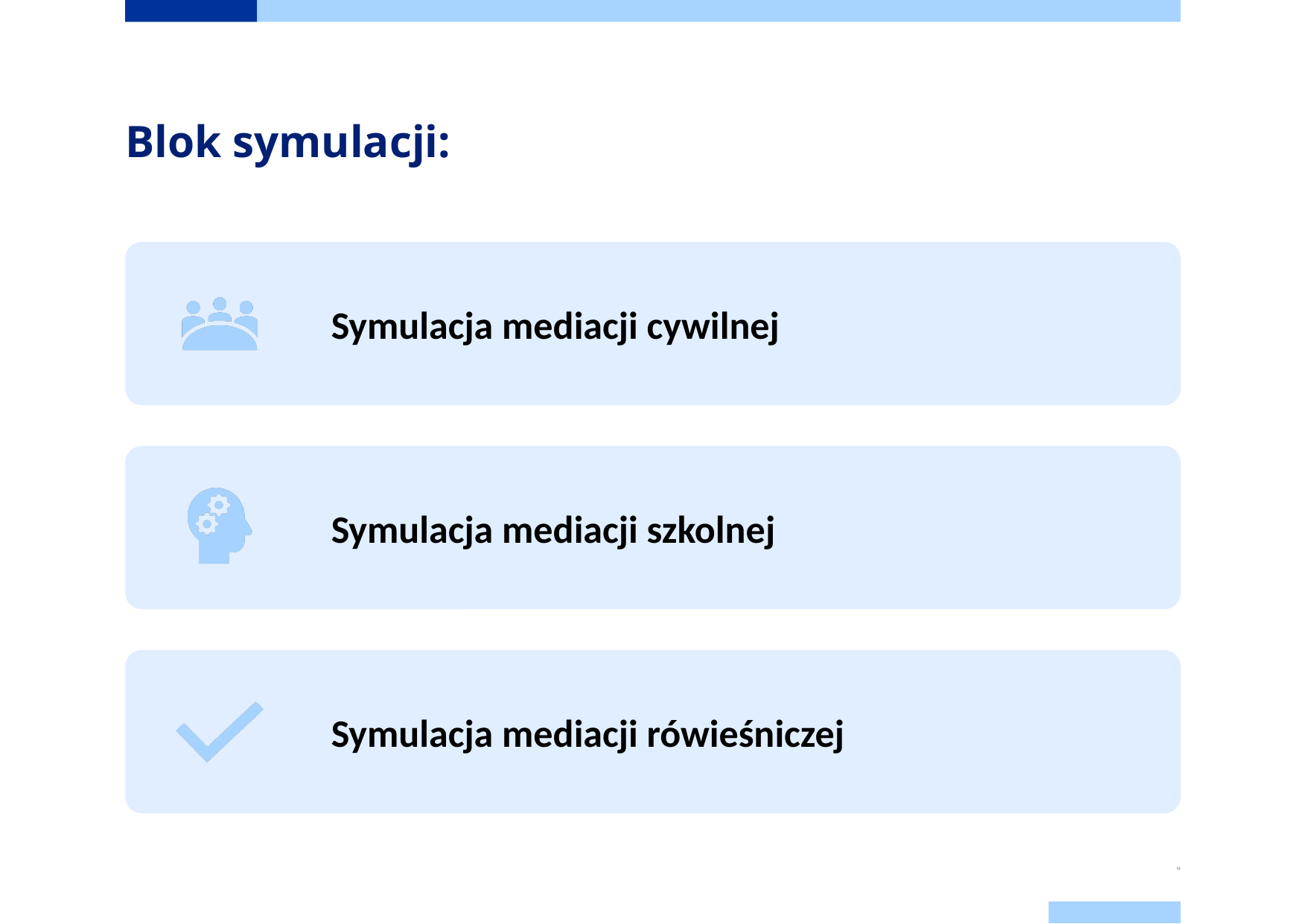

# Blok symulacji:
Symulacja mediacji cywilnej
Symulacja mediacji szkolnej
Symulacja mediacji rówieśniczej
15